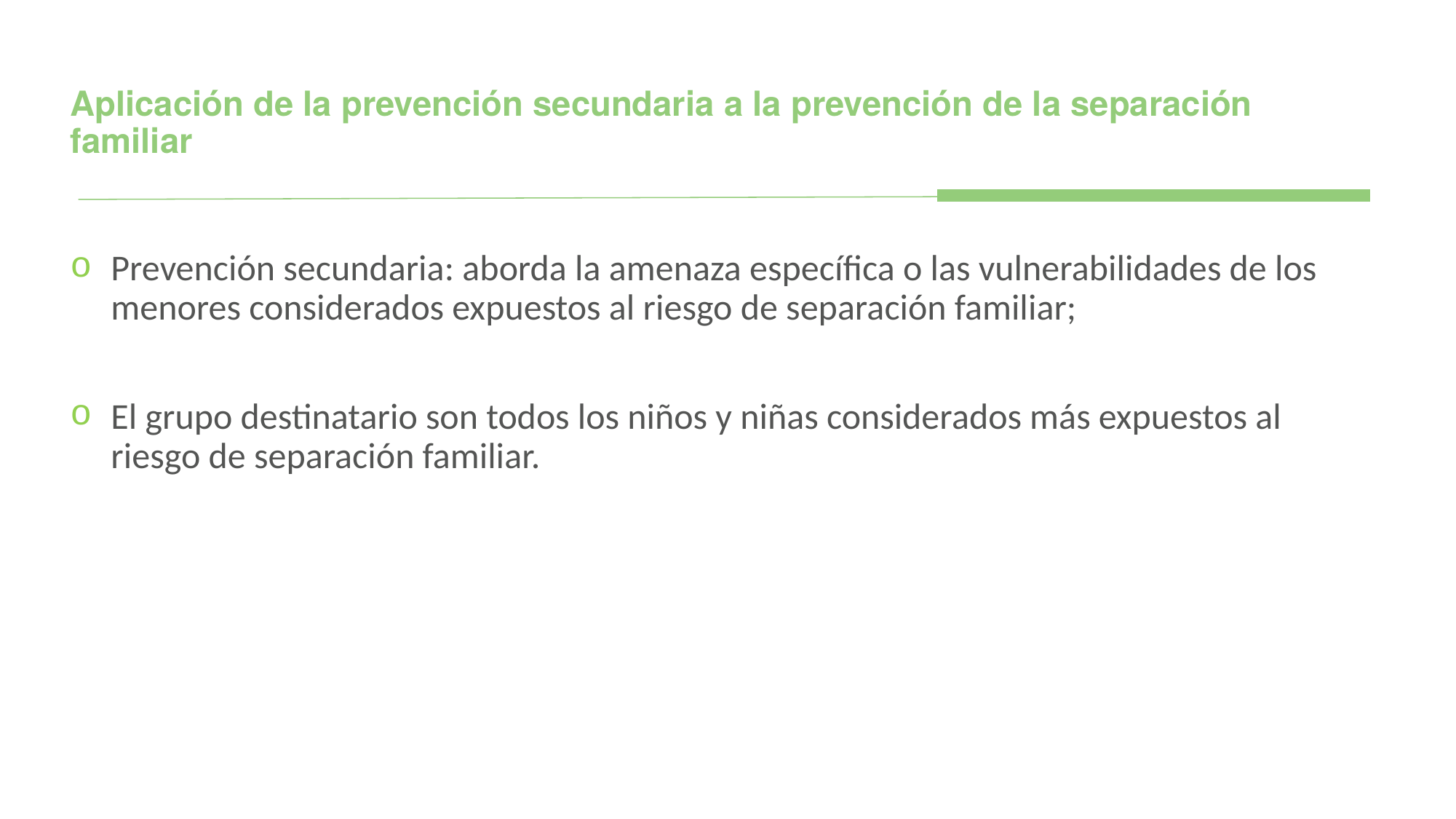

# Aplicación de la prevención secundaria a la prevención de la separación familiar
Prevención secundaria: aborda la amenaza específica o las vulnerabilidades de los menores considerados expuestos al riesgo de separación familiar;

El grupo destinatario son todos los niños y niñas considerados más expuestos al riesgo de separación familiar.